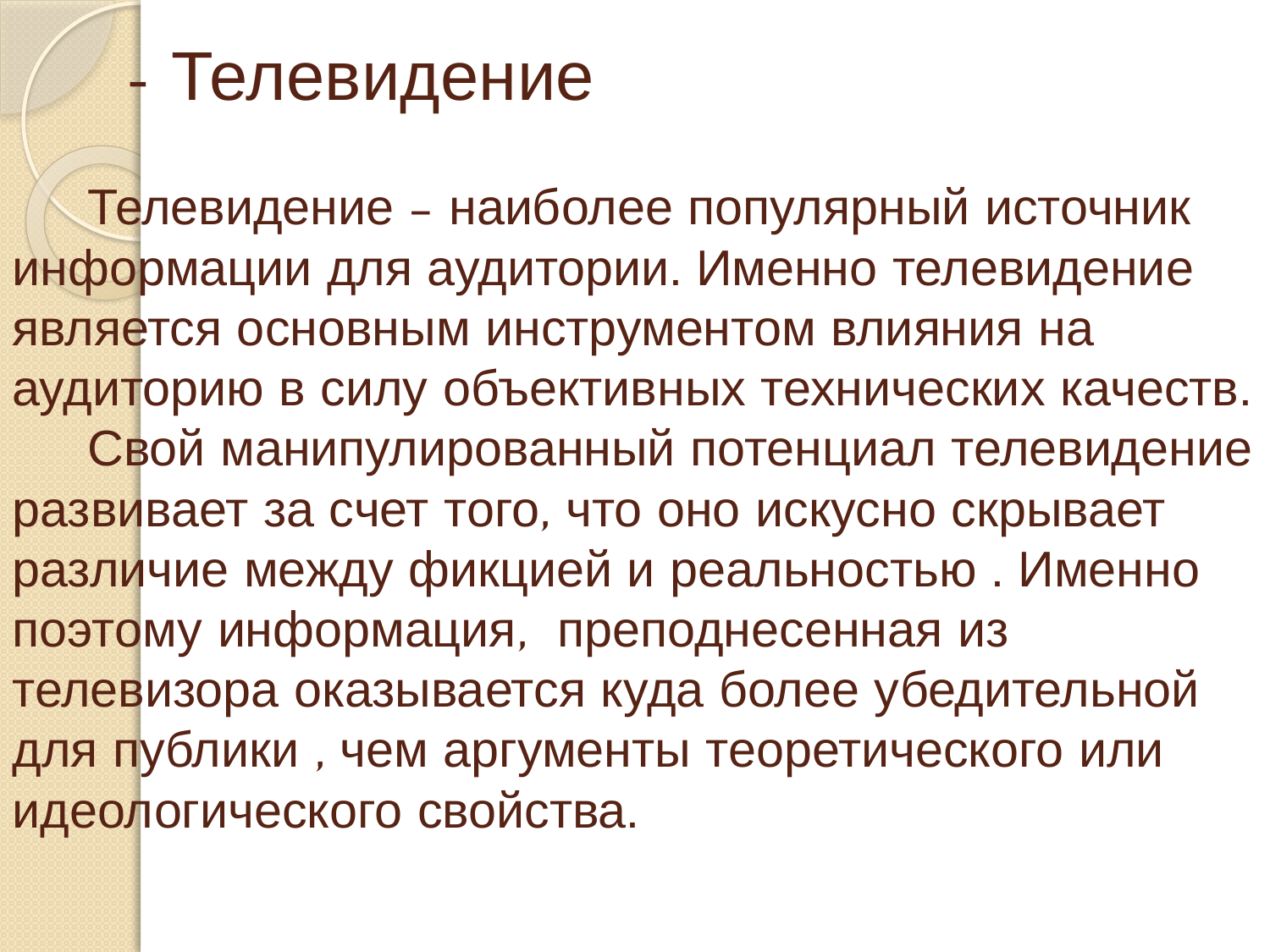

# - Телевидение Телевидение – наиболее популярный источник информации для аудитории. Именно телевидение является основным инструментом влияния на аудиторию в силу объективных технических качеств. Свой манипулированный потенциал телевидение развивает за счет того, что оно искусно скрывает различие между фикцией и реальностью . Именно поэтому информация,  преподнесенная из телевизора оказывается куда более убедительной для публики , чем аргументы теоретического или идеологического свойства.